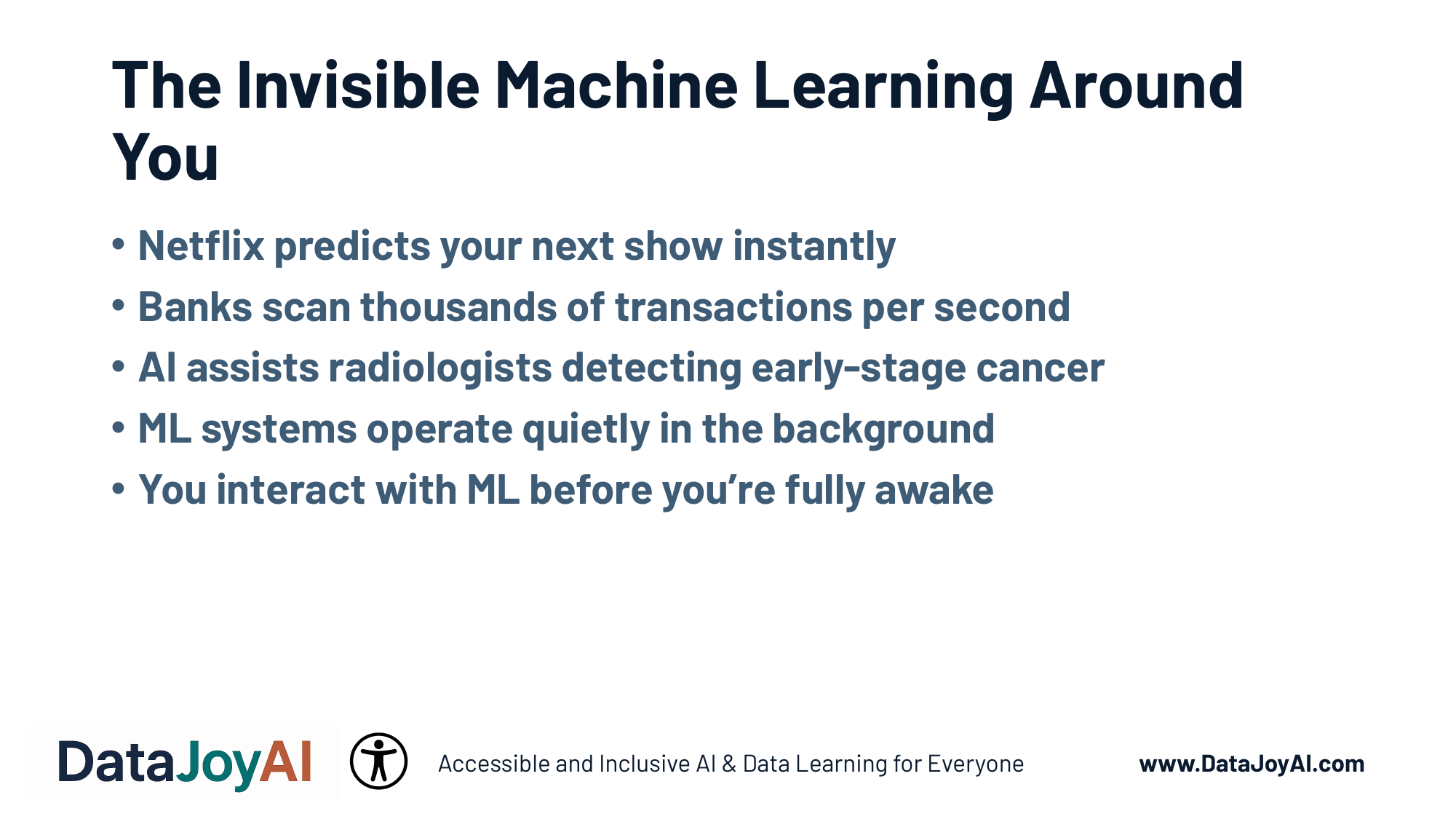

# The Invisible Machine Learning Around You
Netflix predicts your next show instantly
Banks scan thousands of transactions per second
AI assists radiologists detecting early-stage cancer
ML systems operate quietly in the background
You interact with ML before you’re fully awake